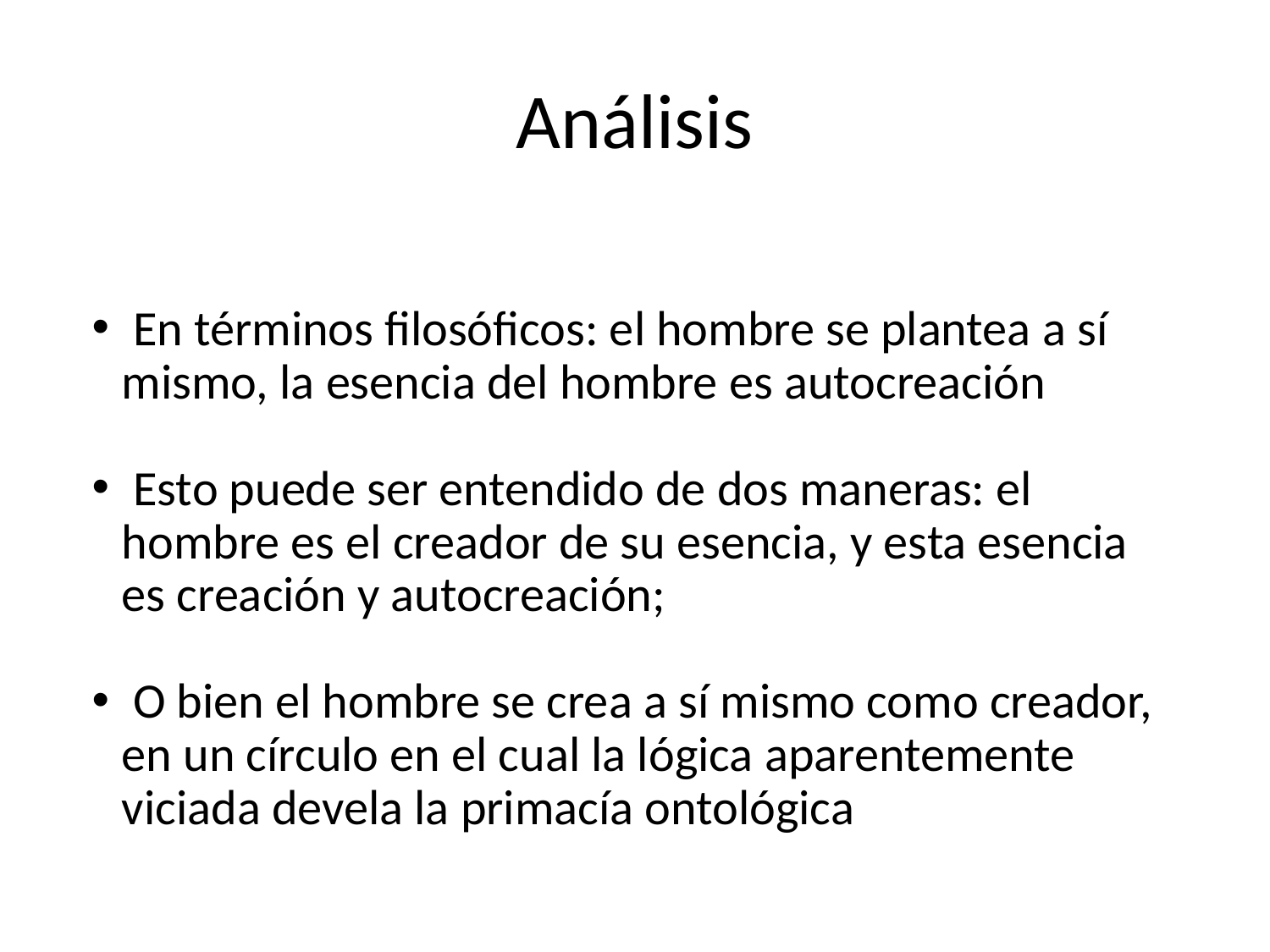

# Análisis
 En términos filosóficos: el hombre se plantea a sí mismo, la esencia del hombre es autocreación

 Esto puede ser entendido de dos maneras: el hombre es el creador de su esencia, y esta esencia es creación y autocreación;

 O bien el hombre se crea a sí mismo como creador, en un círculo en el cual la lógica aparentemente viciada devela la primacía ontológica